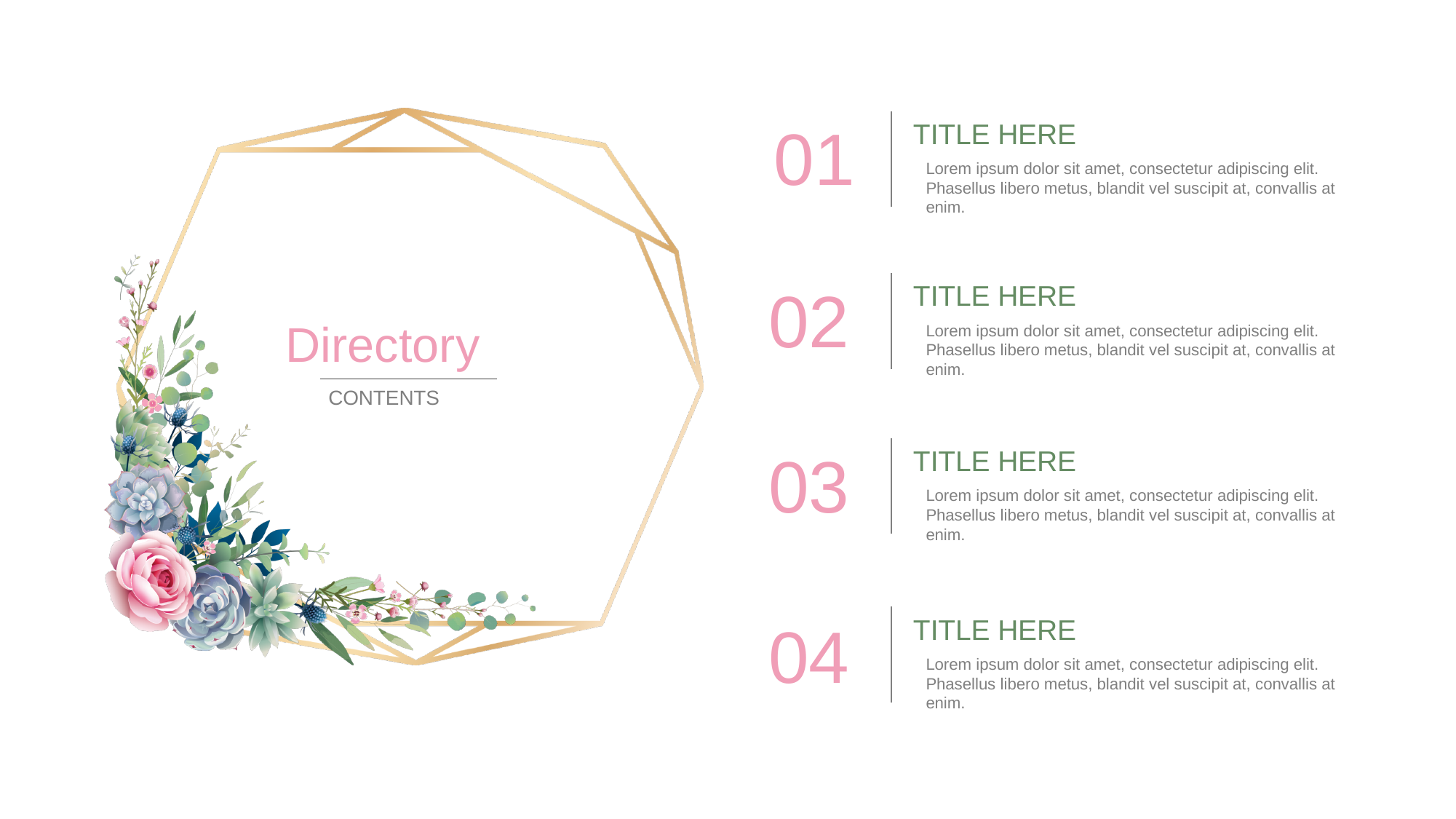

01
TITLE HERE
Lorem ipsum dolor sit amet, consectetur adipiscing elit. Phasellus libero metus, blandit vel suscipit at, convallis at enim.
02
TITLE HERE
Lorem ipsum dolor sit amet, consectetur adipiscing elit. Phasellus libero metus, blandit vel suscipit at, convallis at enim.
Directory
CONTENTS
03
TITLE HERE
Lorem ipsum dolor sit amet, consectetur adipiscing elit. Phasellus libero metus, blandit vel suscipit at, convallis at enim.
04
TITLE HERE
Lorem ipsum dolor sit amet, consectetur adipiscing elit. Phasellus libero metus, blandit vel suscipit at, convallis at enim.